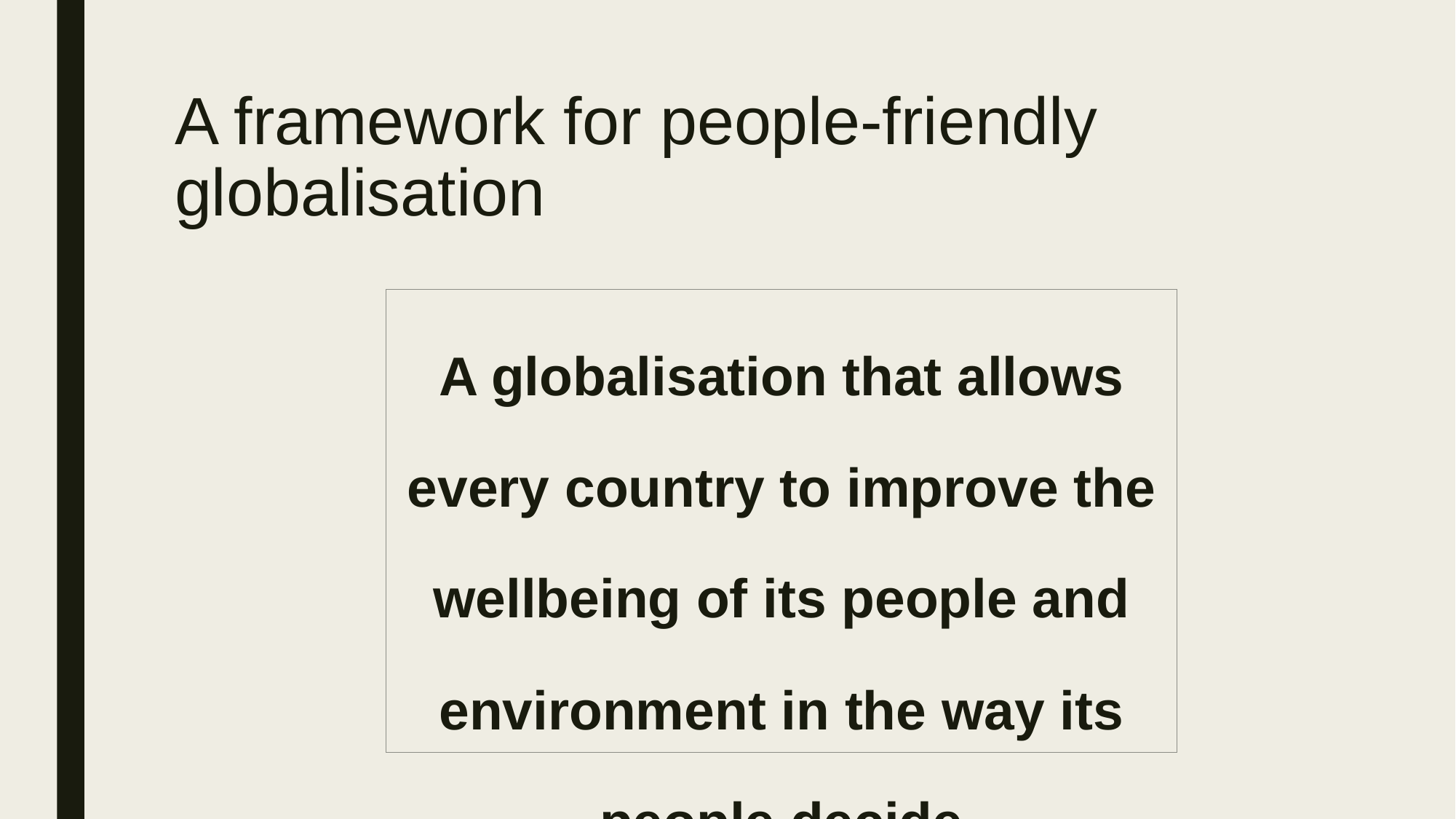

# A framework for people-friendly globalisation
A globalisation that allows every country to improve the wellbeing of its people and environment in the way its people decide